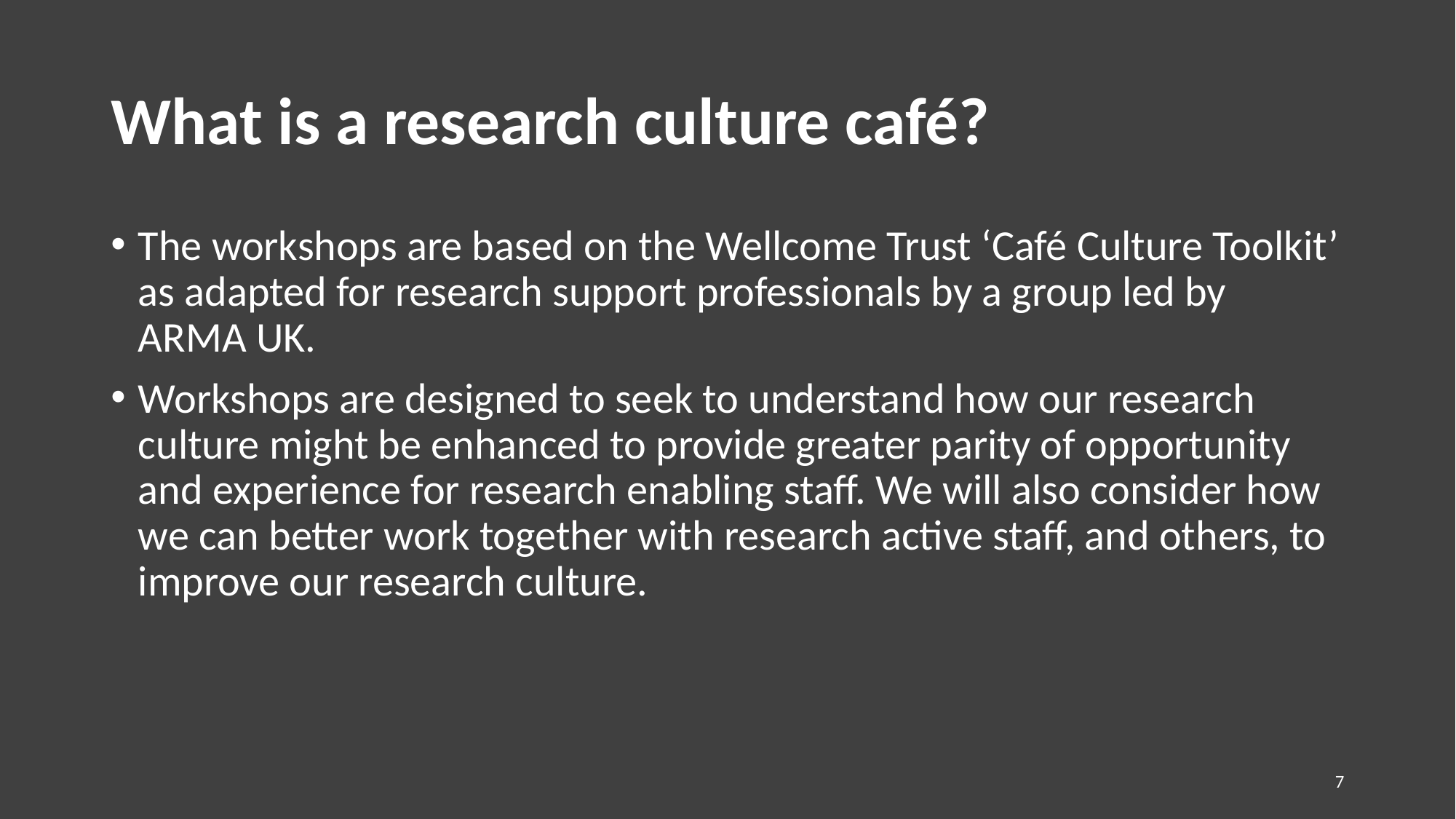

# What is a research culture café?
The workshops are based on the Wellcome Trust ‘Café Culture Toolkit’ as adapted for research support professionals by a group led by ARMA UK.
Workshops are designed to seek to understand how our research culture might be enhanced to provide greater parity of opportunity and experience for research enabling staff. We will also consider how we can better work together with research active staff, and others, to improve our research culture.
7